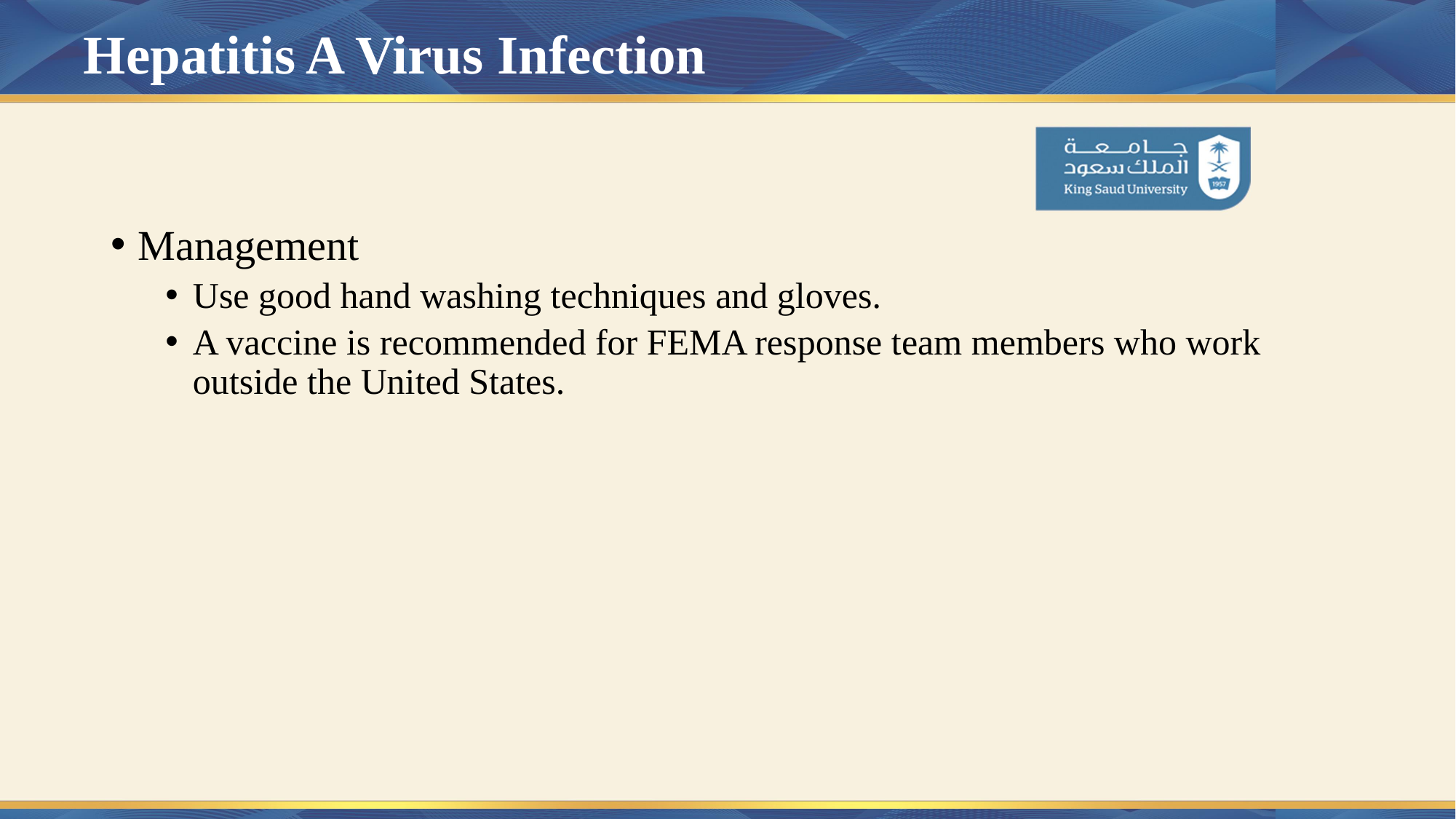

# Hepatitis A Virus Infection
Management
Use good hand washing techniques and gloves.
A vaccine is recommended for FEMA response team members who work outside the United States.